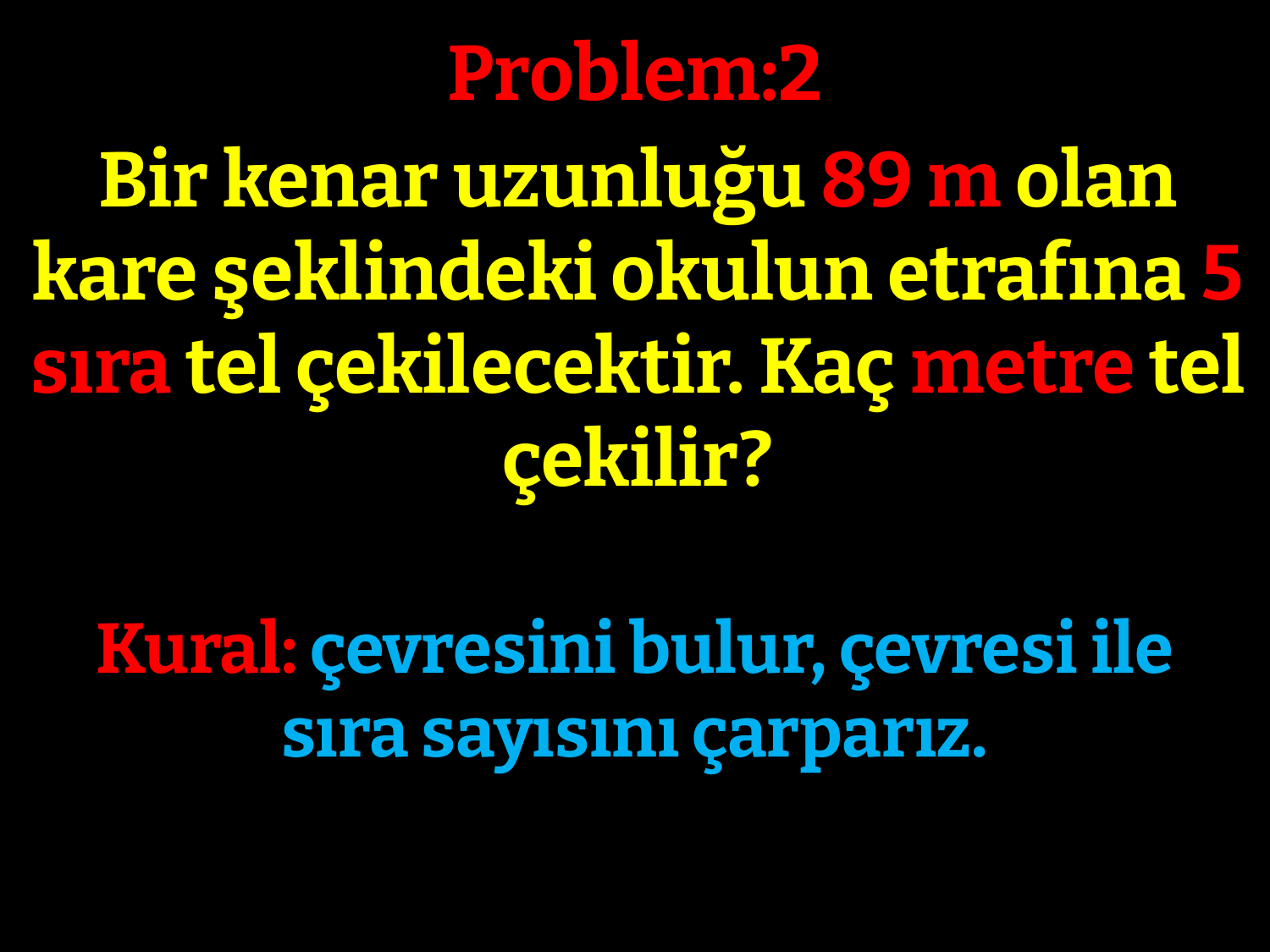

Problem:2
Bir kenar uzunluğu 89 m olan kare şeklindeki okulun etrafına 5 sıra tel çekilecektir. Kaç metre tel çekilir?
#
Kural: çevresini bulur, çevresi ile sıra sayısını çarparız.